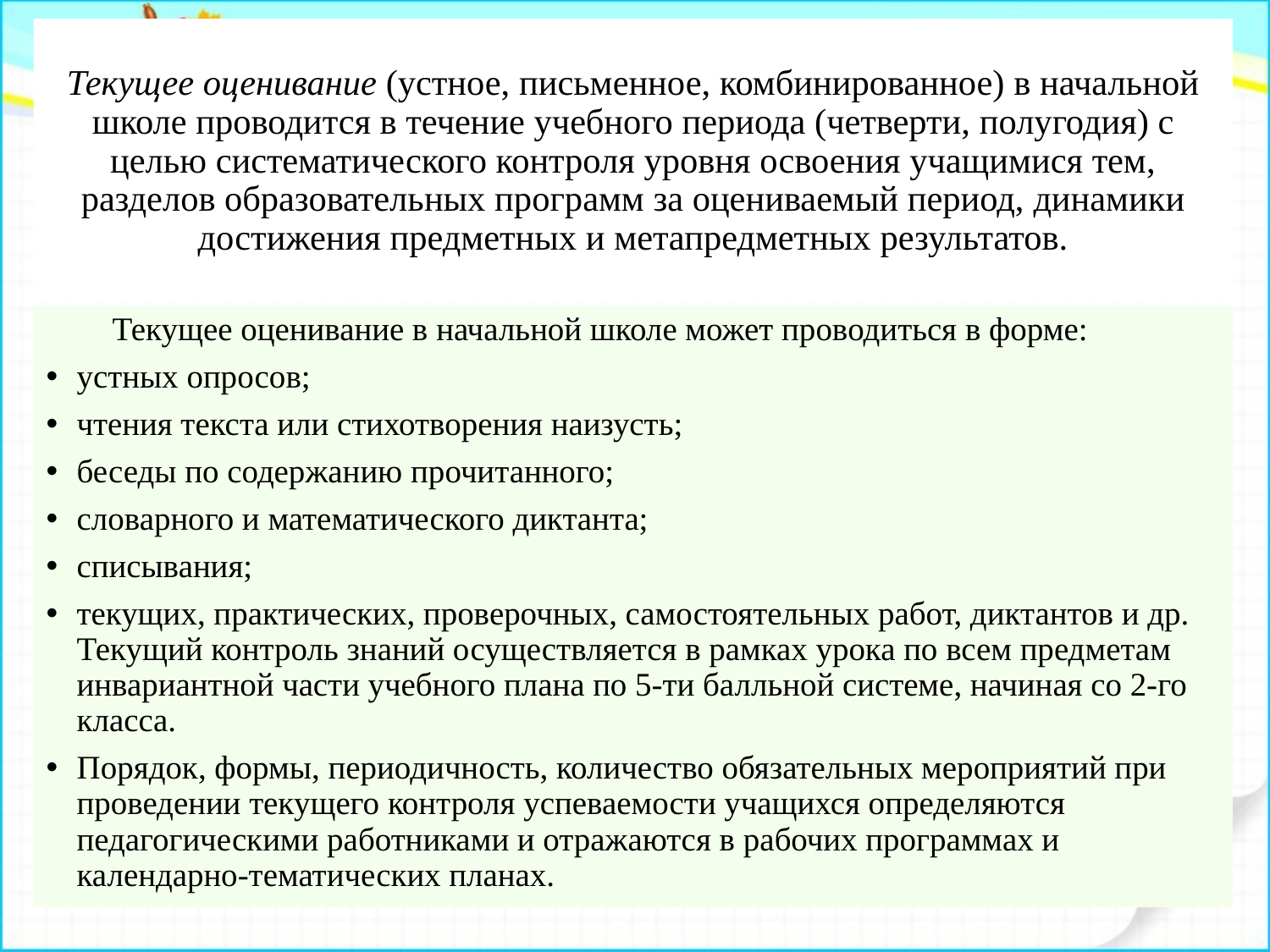

# Текущее оценивание (устное, письменное, комбинированное) в начальной школе проводится в течение учебного периода (четверти, полугодия) с целью систематического контроля уровня освоения учащимися тем, разделов образовательных программ за оцениваемый период, динамики достижения предметных и метапредметных результатов.
        Текущее оценивание в начальной школе может проводиться в форме:
устных опросов;
чтения текста или стихотворения наизусть;
беседы по содержанию прочитанного;
словарного и математического диктанта;
списывания;
текущих, практических, проверочных, самостоятельных работ, диктантов и др.
Текущий контроль знаний осуществляется в рамках урока по всем предметам инвариантной части учебного плана по 5-ти балльной системе, начиная со 2-го класса.
Порядок, формы, периодичность, количество обязательных мероприятий при проведении текущего контроля успеваемости учащихся определяются педагогическими работниками и отражаются в рабочих программах и календарно-тематических планах.